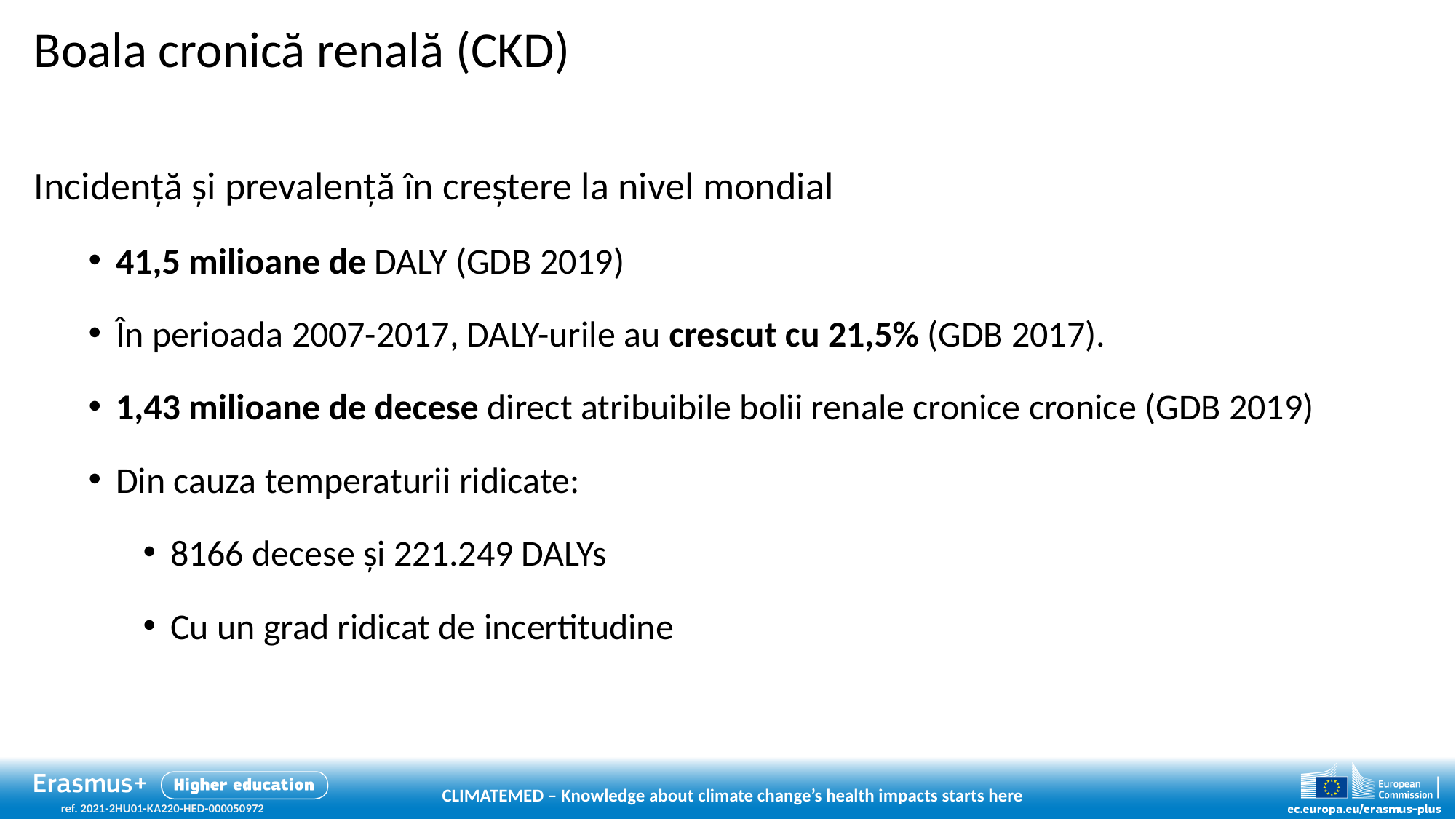

# Boala cronică renală (CKD)
Incidență și prevalență în creștere la nivel mondial
41,5 milioane de DALY (GDB 2019)
În perioada 2007-2017, DALY-urile au crescut cu 21,5% (GDB 2017).
1,43 milioane de decese direct atribuibile bolii renale cronice cronice (GDB 2019)
Din cauza temperaturii ridicate:
8166 decese și 221.249 DALYs
Cu un grad ridicat de incertitudine